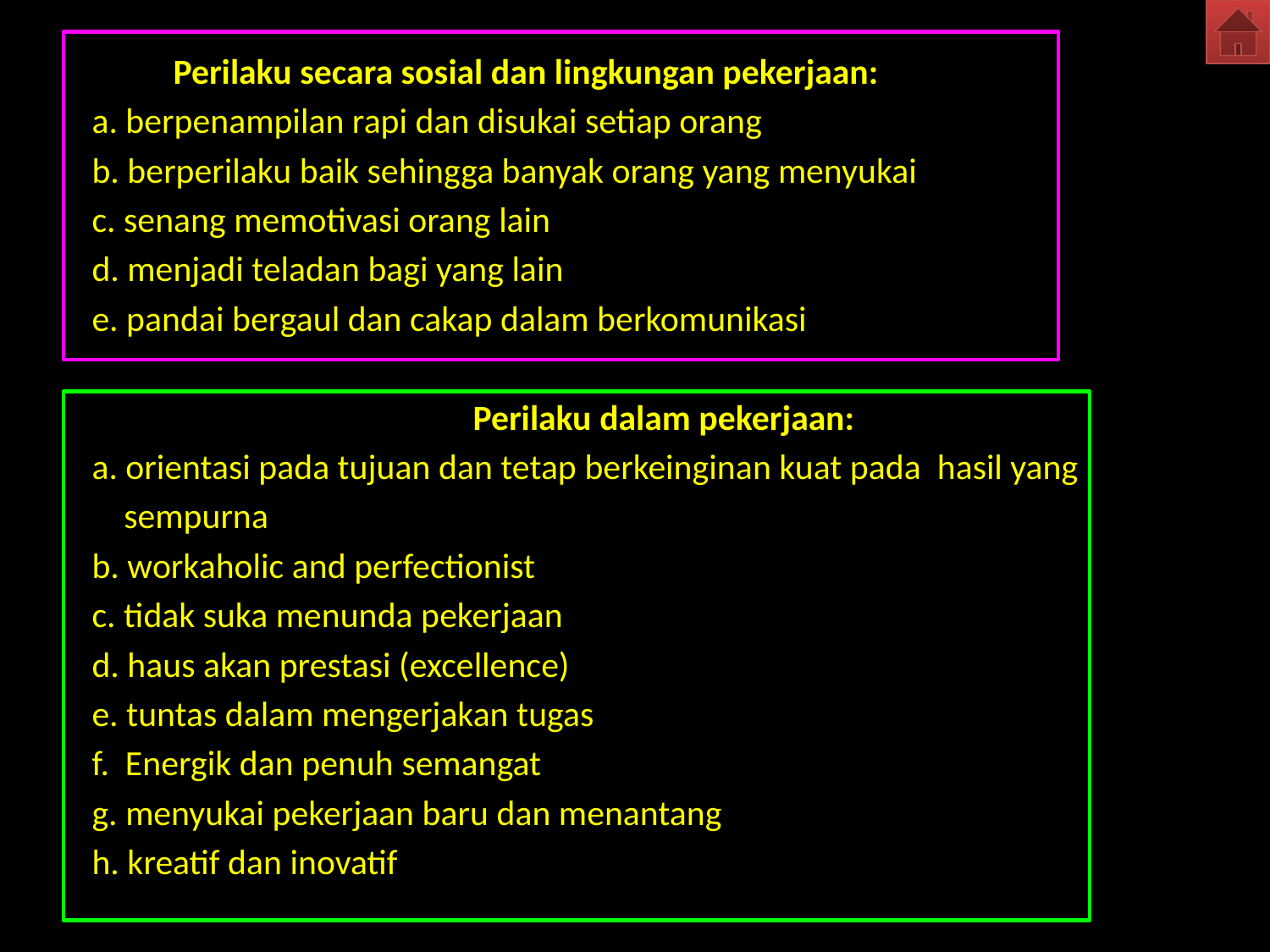

Perilaku secara sosial dan lingkungan pekerjaan:
	a. berpenampilan rapi dan disukai setiap orang
	b. berperilaku baik sehingga banyak orang yang menyukai
	c. senang memotivasi orang lain
	d. menjadi teladan bagi yang lain
	e. pandai bergaul dan cakap dalam berkomunikasi

				Perilaku dalam pekerjaan:
	a. orientasi pada tujuan dan tetap berkeinginan kuat pada  hasil yang
	    sempurna
	b. workaholic and perfectionist
	c. tidak suka menunda pekerjaan
	d. haus akan prestasi (excellence)
	e. tuntas dalam mengerjakan tugas
	f.  Energik dan penuh semangat
	g. menyukai pekerjaan baru dan menantang
	h. kreatif dan inovatif